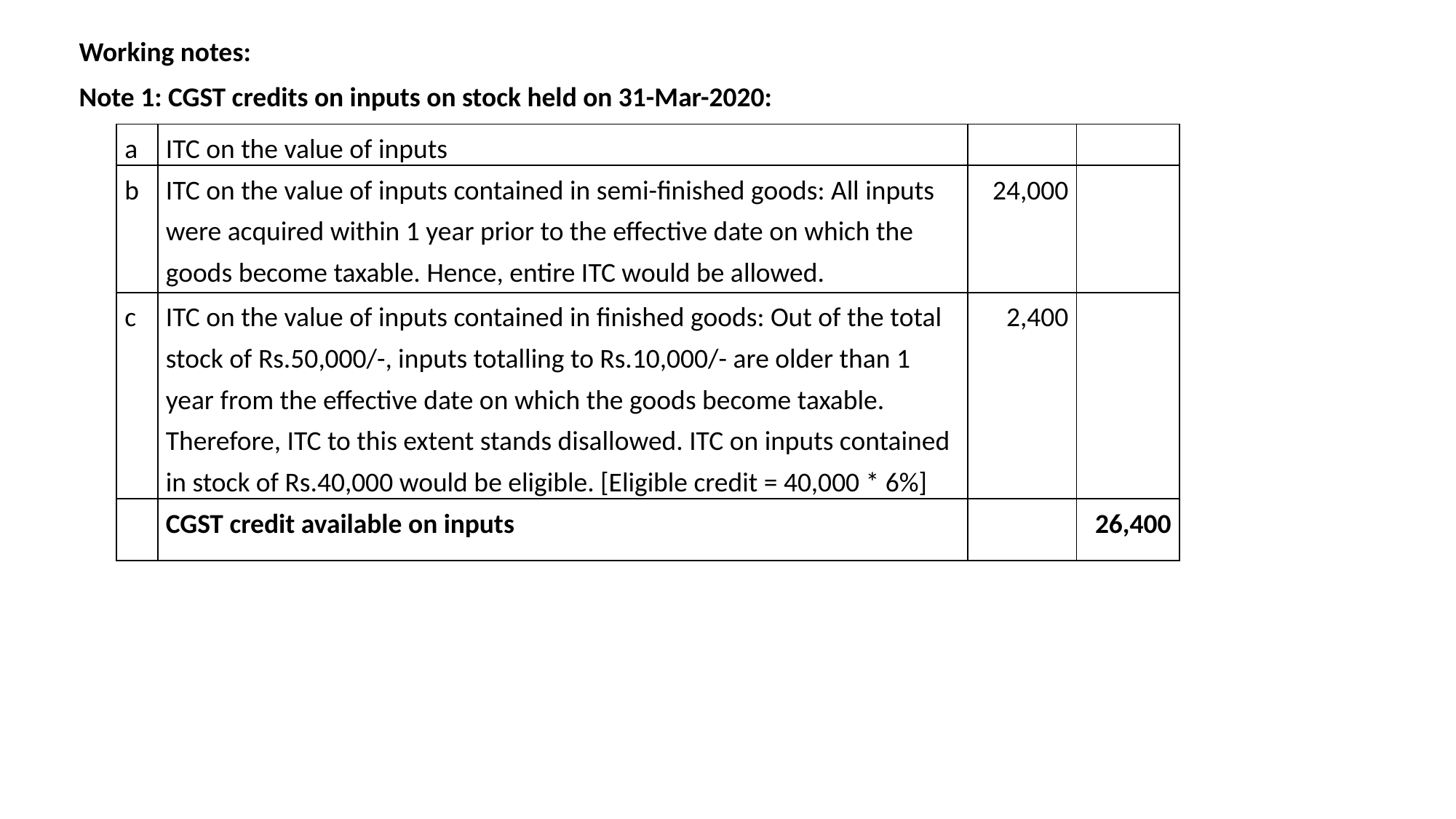

Working notes:
Note 1: CGST credits on inputs on stock held on 31-Mar-2020:

| a | ITC on the value of inputs |  |  |
| --- | --- | --- | --- |
| b | ITC on the value of inputs contained in semi-finished goods: All inputs were acquired within 1 year prior to the effective date on which the goods become taxable. Hence, entire ITC would be allowed. | 24,000 |  |
| c | ITC on the value of inputs contained in finished goods: Out of the total stock of Rs.50,000/-, inputs totalling to Rs.10,000/- are older than 1 year from the effective date on which the goods become taxable. Therefore, ITC to this extent stands disallowed. ITC on inputs contained in stock of Rs.40,000 would be eligible. [Eligible credit = 40,000 \* 6%] | 2,400 |  |
|  | CGST credit available on inputs |  | 26,400 |